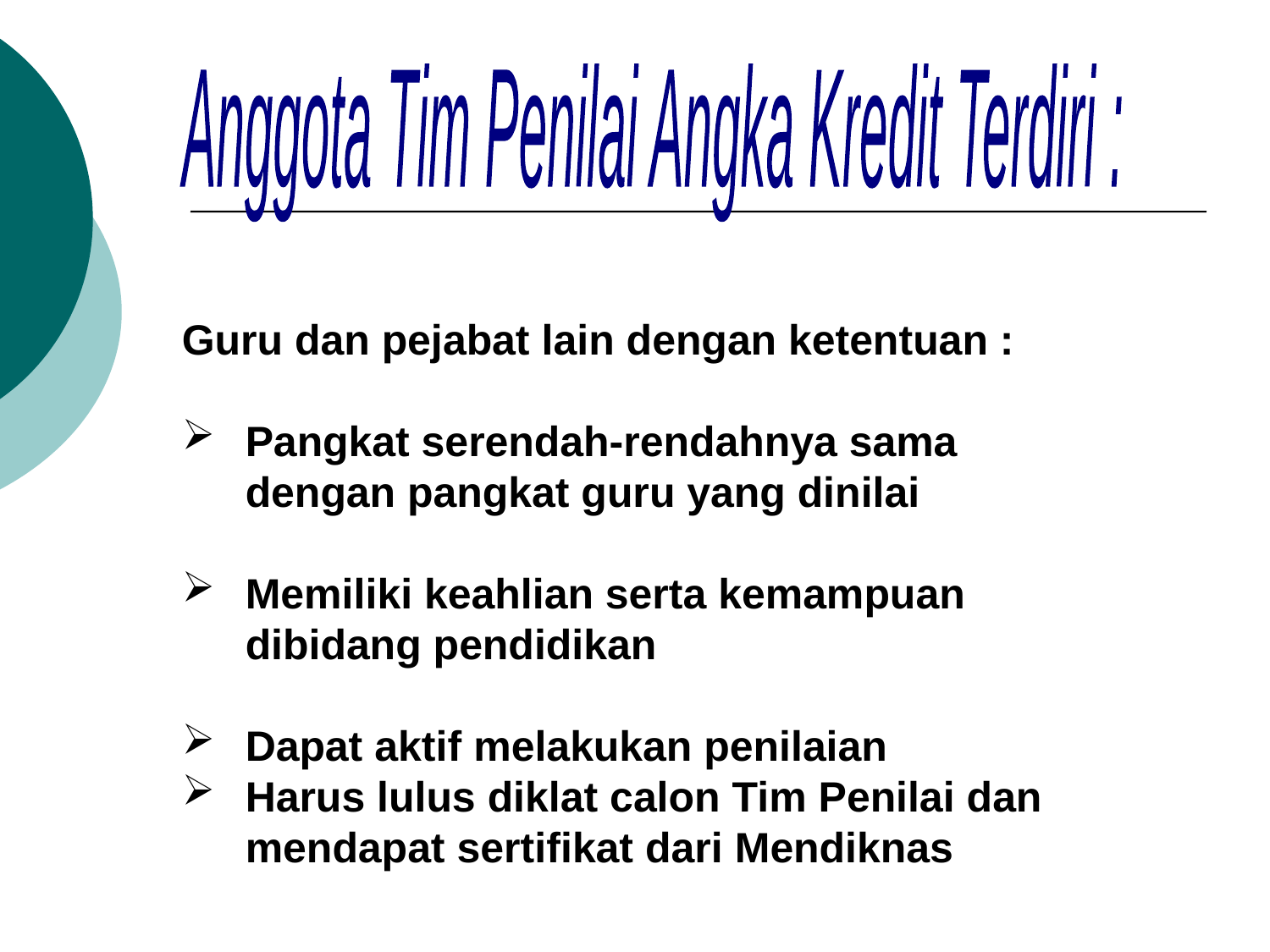

Anggota Tim Penilai Angka Kredit Terdiri :
Guru dan pejabat lain dengan ketentuan :

Pangkat serendah-rendahnya sama dengan pangkat guru yang dinilai

Memiliki keahlian serta kemampuan dibidang pendidikan

Dapat aktif melakukan penilaian
Harus lulus diklat calon Tim Penilai dan mendapat sertifikat dari Mendiknas